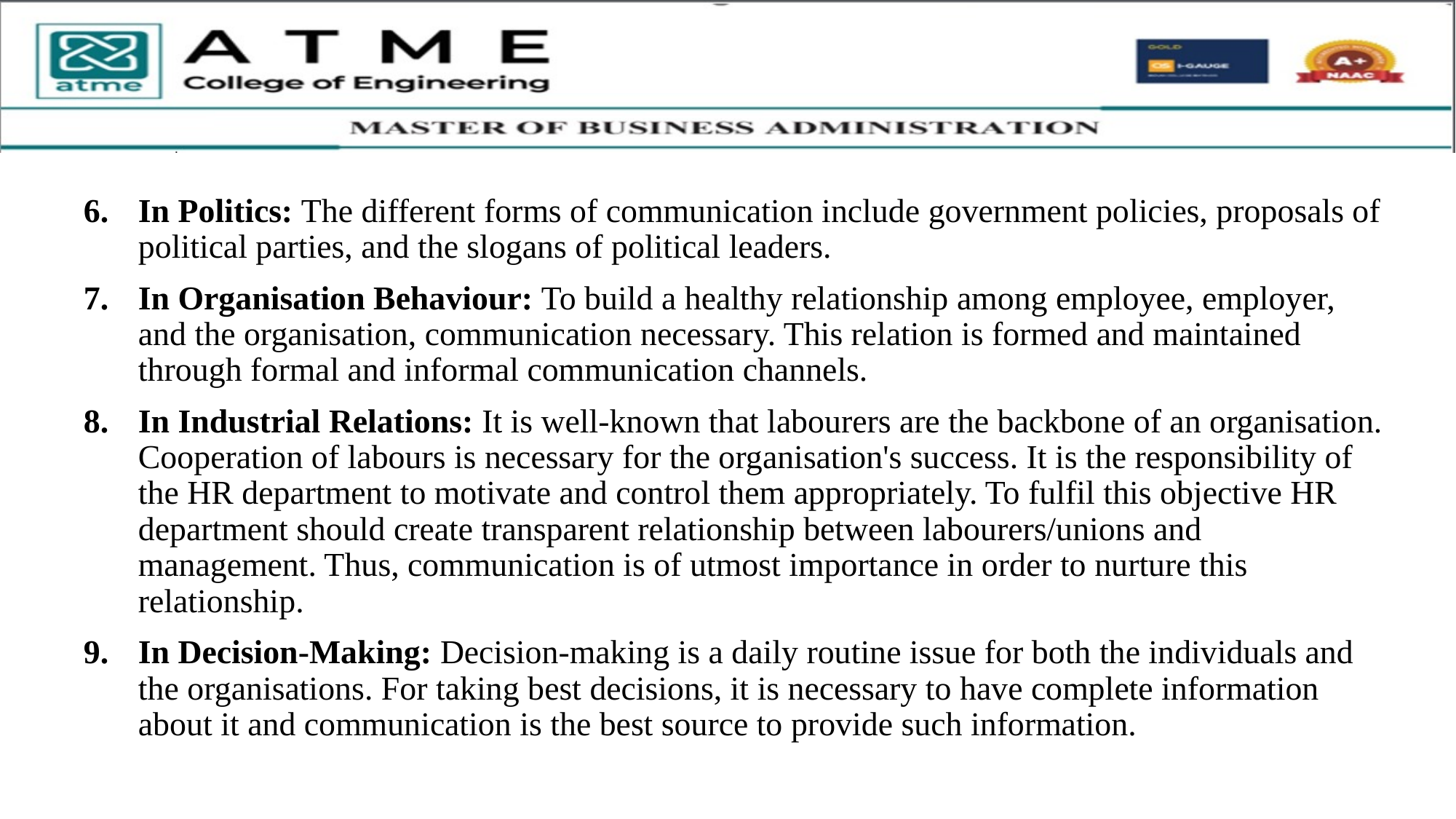

In Politics: The different forms of communication include government policies, proposals of political parties, and the slogans of political leaders.
In Organisation Behaviour: To build a healthy relationship among employee, employer, and the organisation, communication necessary. This relation is formed and maintained through formal and informal communication channels.
In Industrial Relations: It is well-known that labourers are the backbone of an organisation. Cooperation of labours is necessary for the organisation's success. It is the responsibility of the HR department to motivate and control them appropriately. To fulfil this objective HR department should create transparent relationship between labourers/unions and management. Thus, communication is of utmost importance in order to nurture this relationship.
In Decision-Making: Decision-making is a daily routine issue for both the individuals and the organisations. For taking best decisions, it is necessary to have complete information about it and communication is the best source to provide such information.